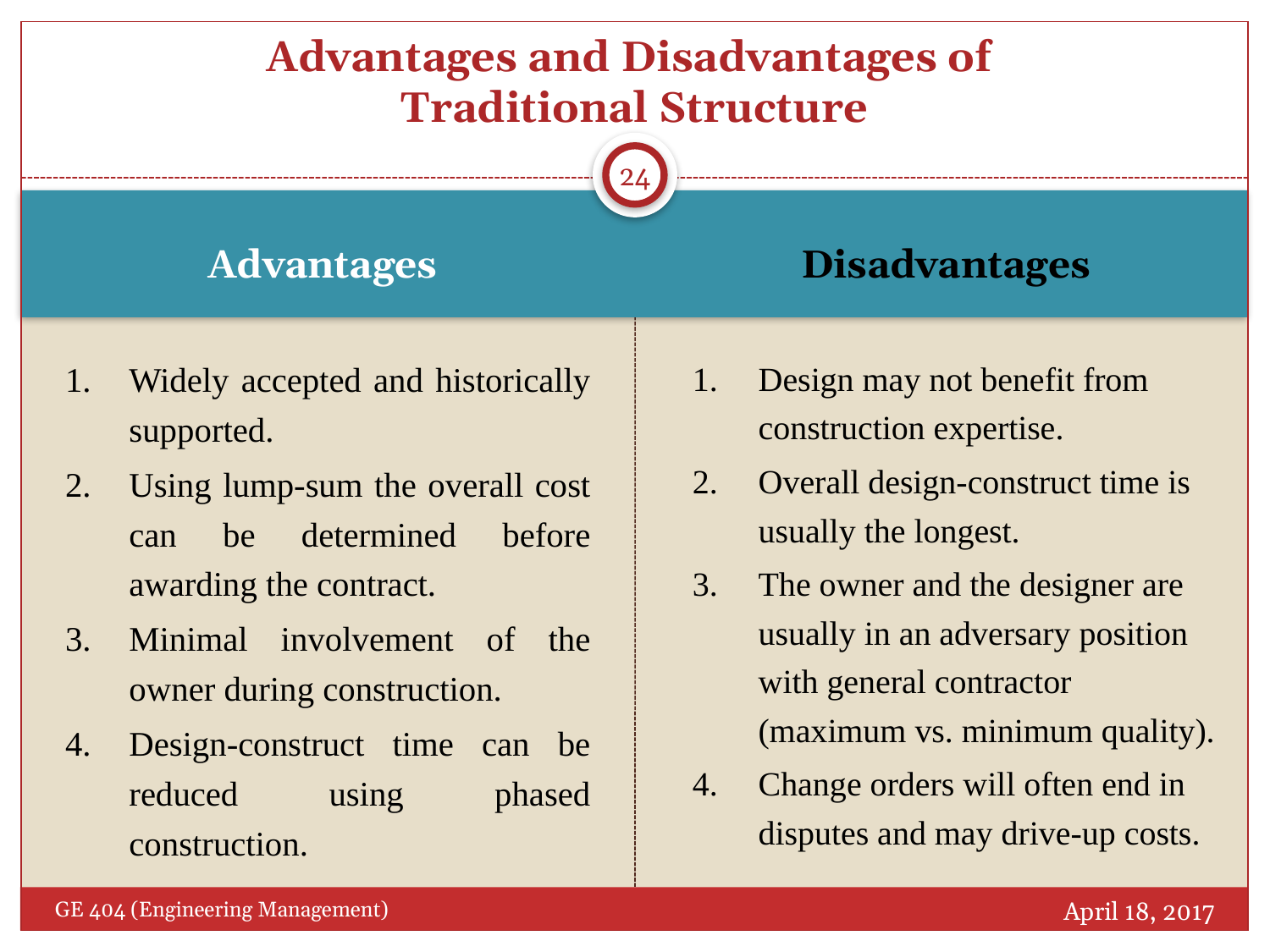

# Advantages and Disadvantages of Traditional Structure
24
Advantages
Disadvantages
Widely accepted and historically supported.
Using lump-sum the overall cost can be determined before awarding the contract.
Minimal involvement of the owner during construction.
Design-construct time can be reduced using phased construction.

Design may not benefit from construction expertise.
Overall design-construct time is usually the longest.
The owner and the designer are usually in an adversary position with general contractor (maximum vs. minimum quality).
Change orders will often end in disputes and may drive-up costs.

April 18, 2017
GE 404 (Engineering Management)